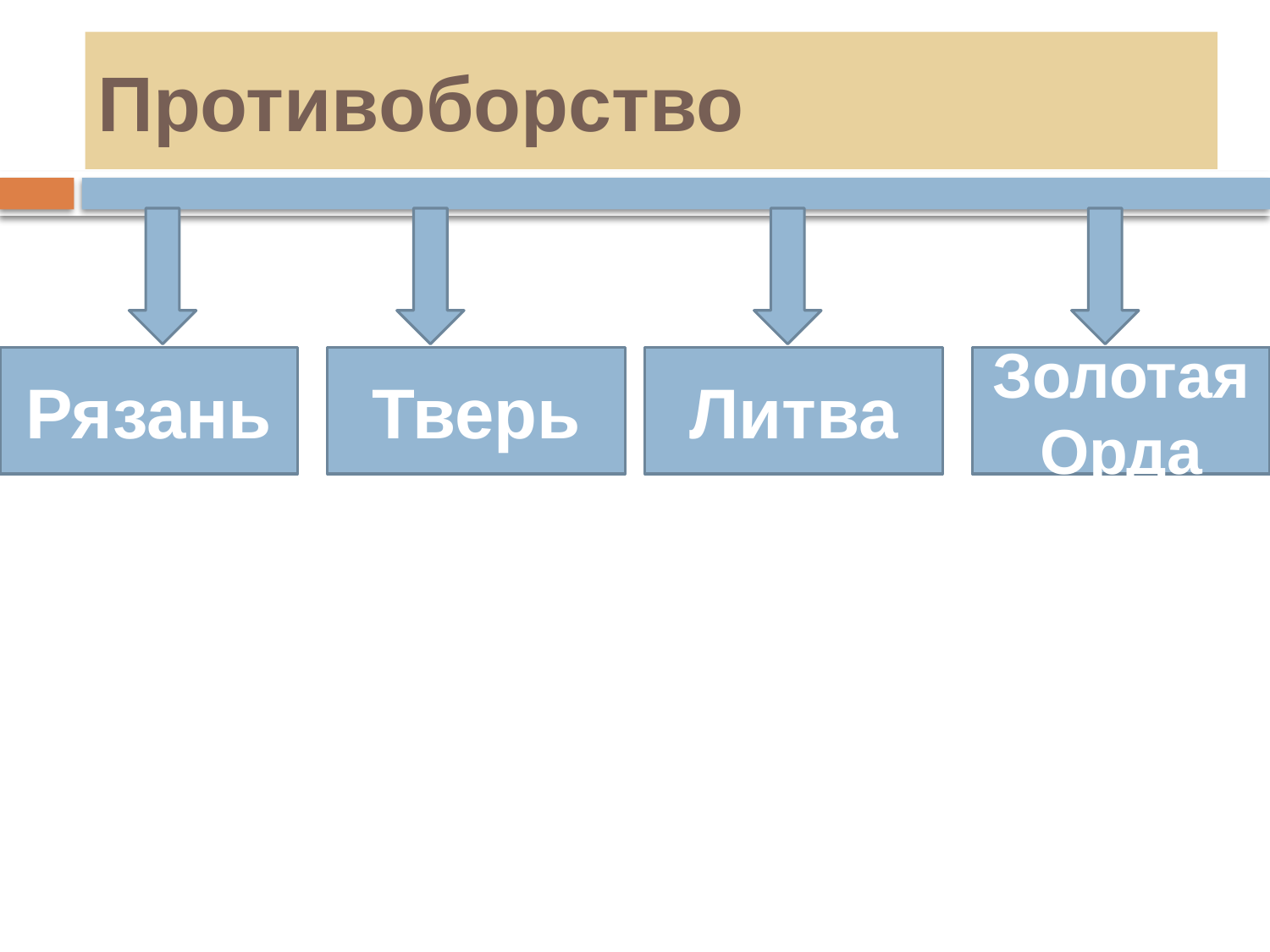

# Противоборство

Рязань
Тверь
Литва
Золотая Орда